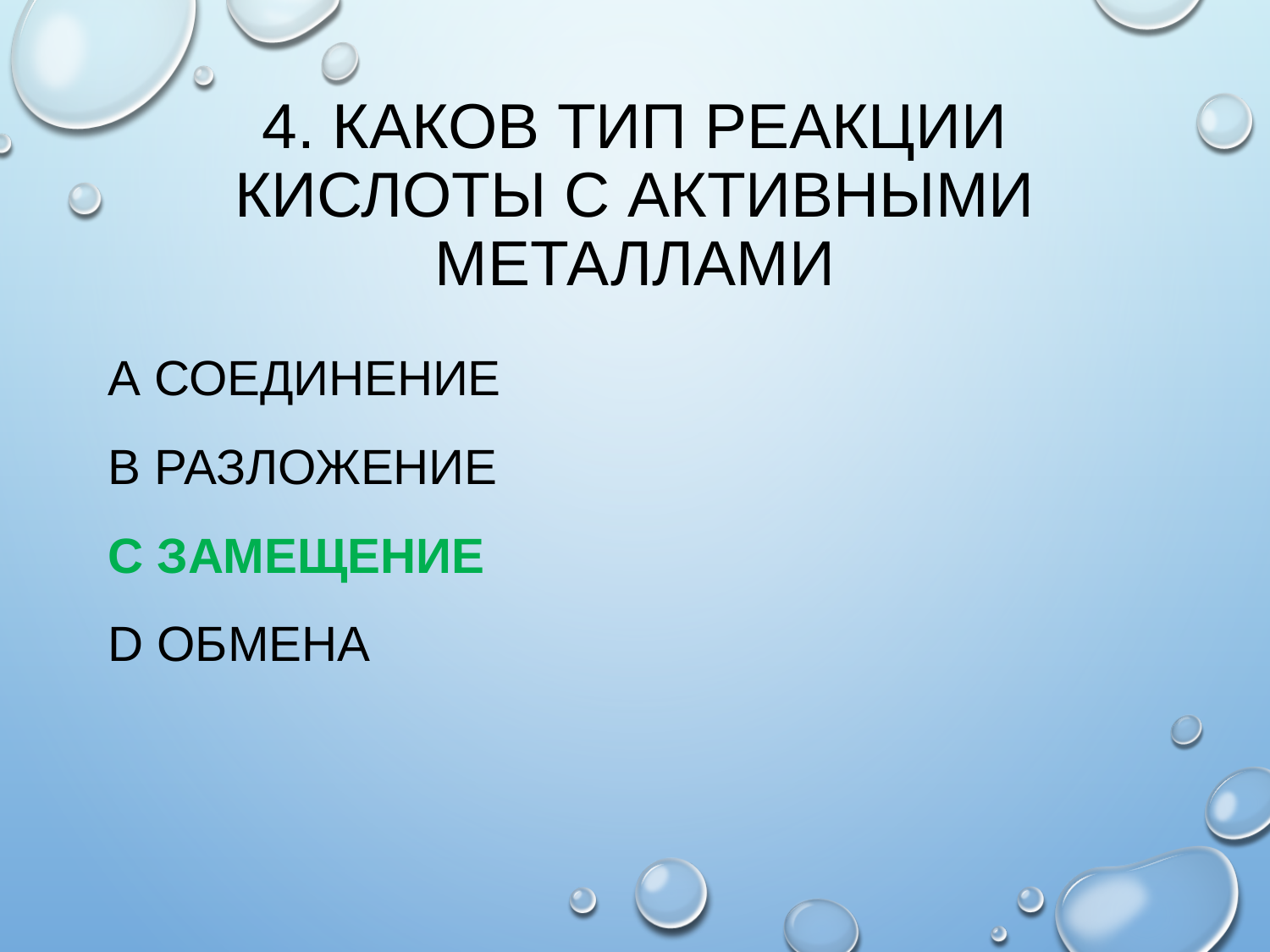

# 4. Каков тип реакции кислоты с активными металлами
А Соединение
B разложение
C замещение
D обмена